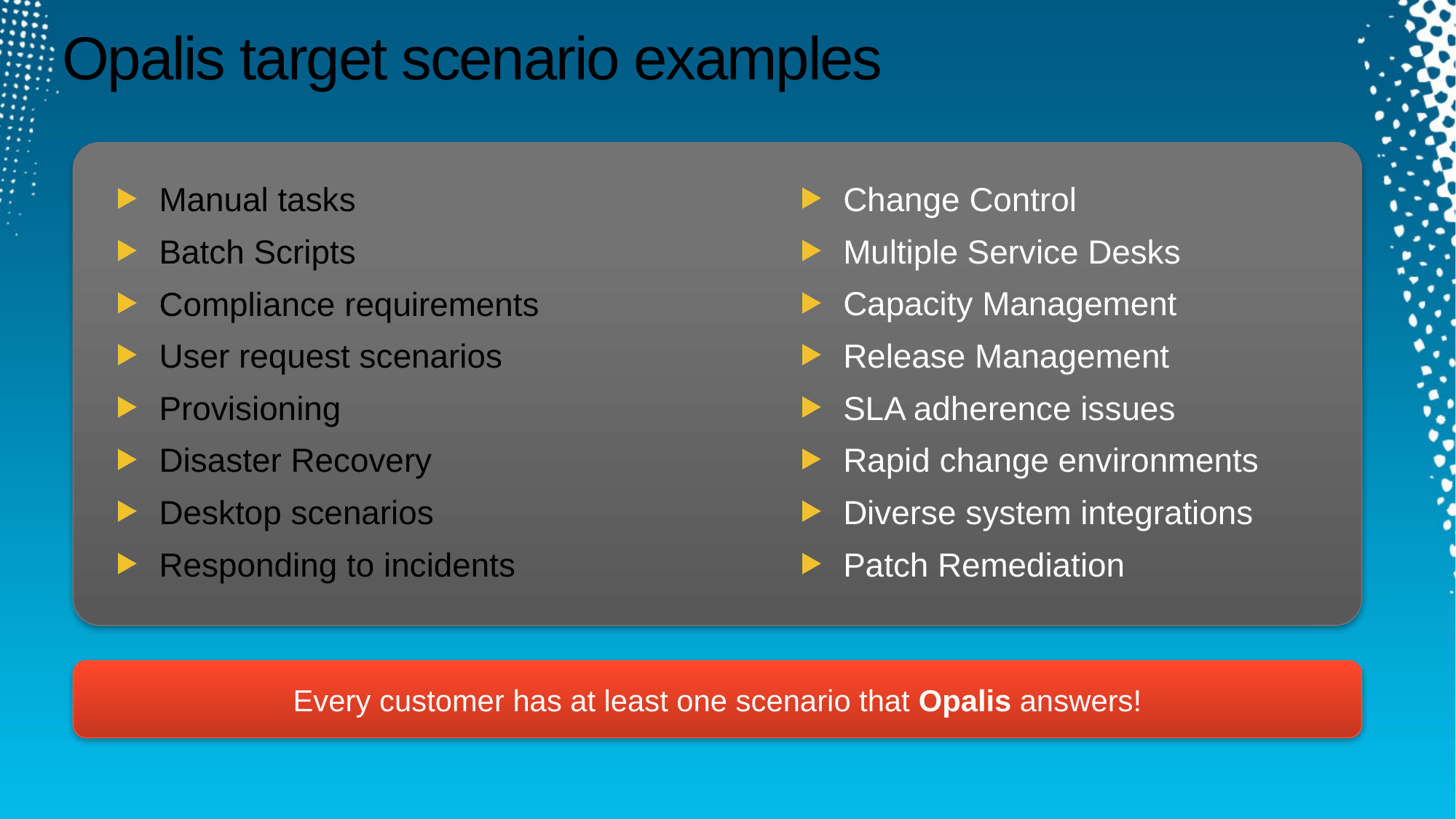

# Opalis target scenario examples

Change Control
Multiple Service Desks
Capacity Management
Release Management
SLA adherence issues
Rapid change environments
Diverse system integrations
Patch Remediation
Manual tasks
Batch Scripts
Compliance requirements
User request scenarios
Provisioning
Disaster Recovery
Desktop scenarios
Responding to incidents
Every customer has at least one scenario that Opalis answers!